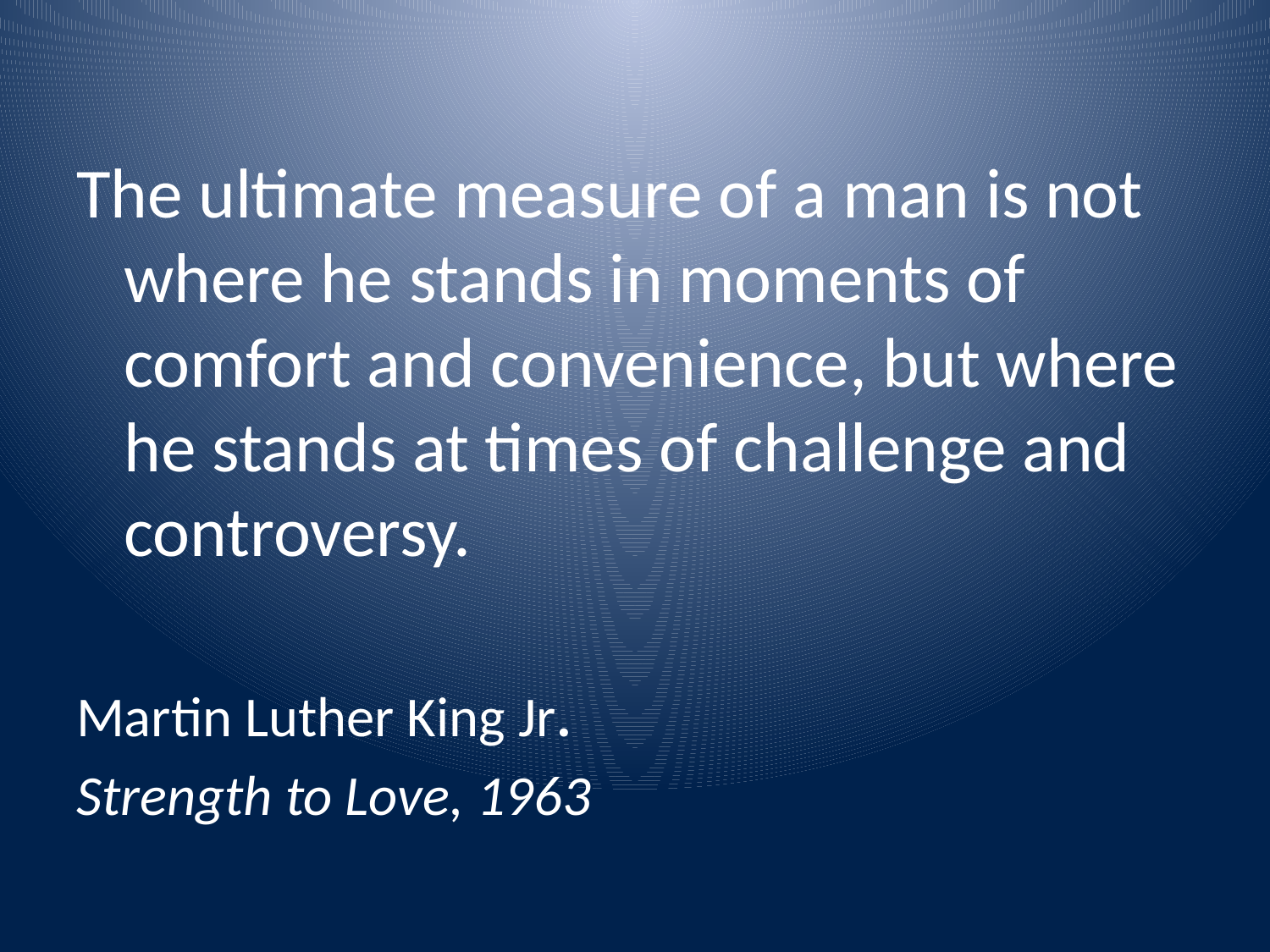

The ultimate measure of a man is not where he stands in moments of comfort and convenience, but where he stands at times of challenge and controversy.

Martin Luther King Jr.
Strength to Love, 1963